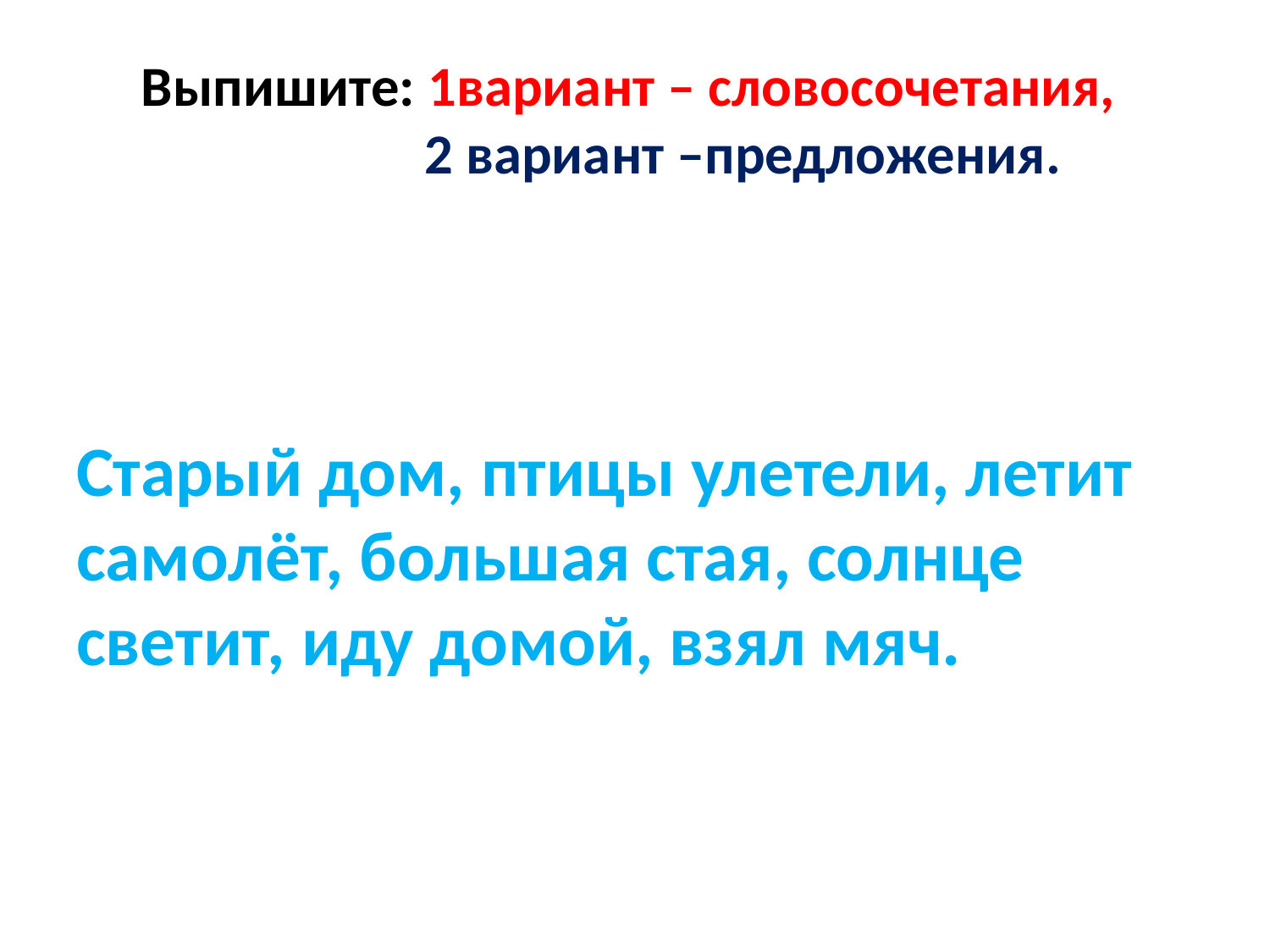

# Выпишите: 1вариант – словосочетания, 2 вариант –предложения.

Старый дом, птицы улетели, летит самолёт, большая стая, солнце светит, иду домой, взял мяч.